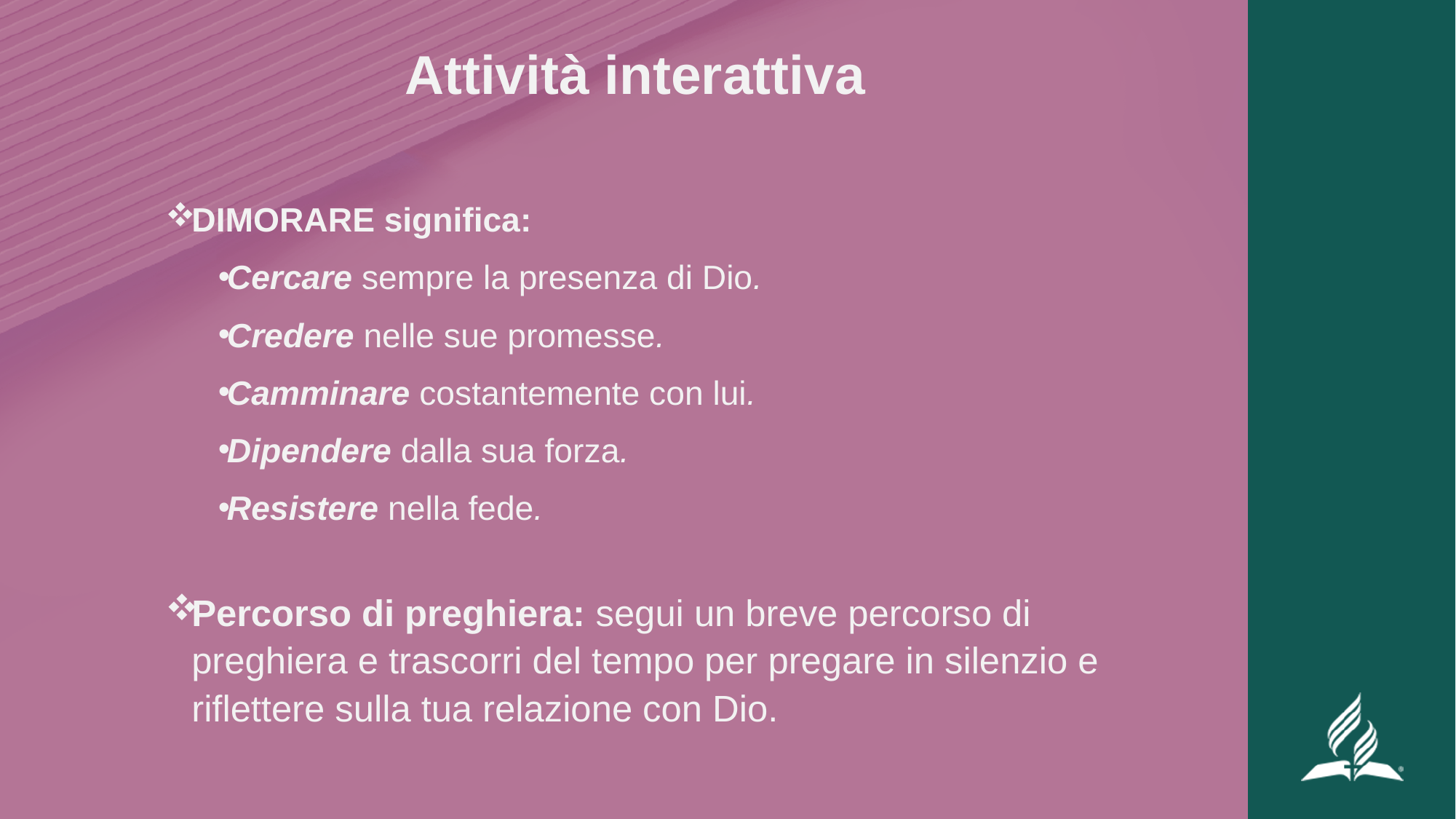

# Attività interattiva
DIMORARE significa:
Cercare sempre la presenza di Dio.
Credere nelle sue promesse.
Camminare costantemente con lui.
Dipendere dalla sua forza.
Resistere nella fede.

Percorso di preghiera: segui un breve percorso di preghiera e trascorri del tempo per pregare in silenzio e riflettere sulla tua relazione con Dio.